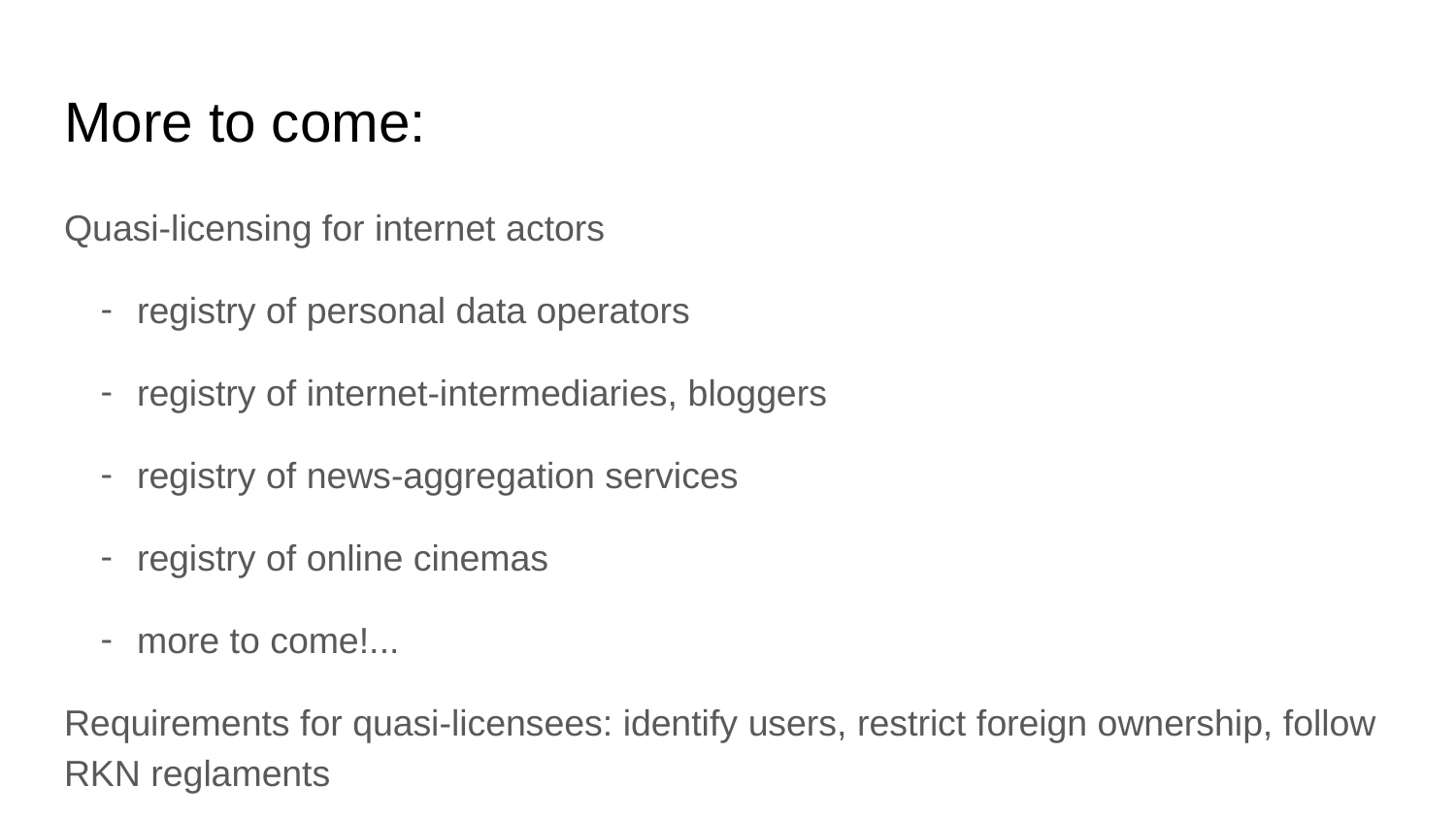

# More to come:
Quasi-licensing for internet actors
registry of personal data operators
registry of internet-intermediaries, bloggers
registry of news-aggregation services
registry of online cinemas
more to come!...
Requirements for quasi-licensees: identify users, restrict foreign ownership, follow RKN reglaments